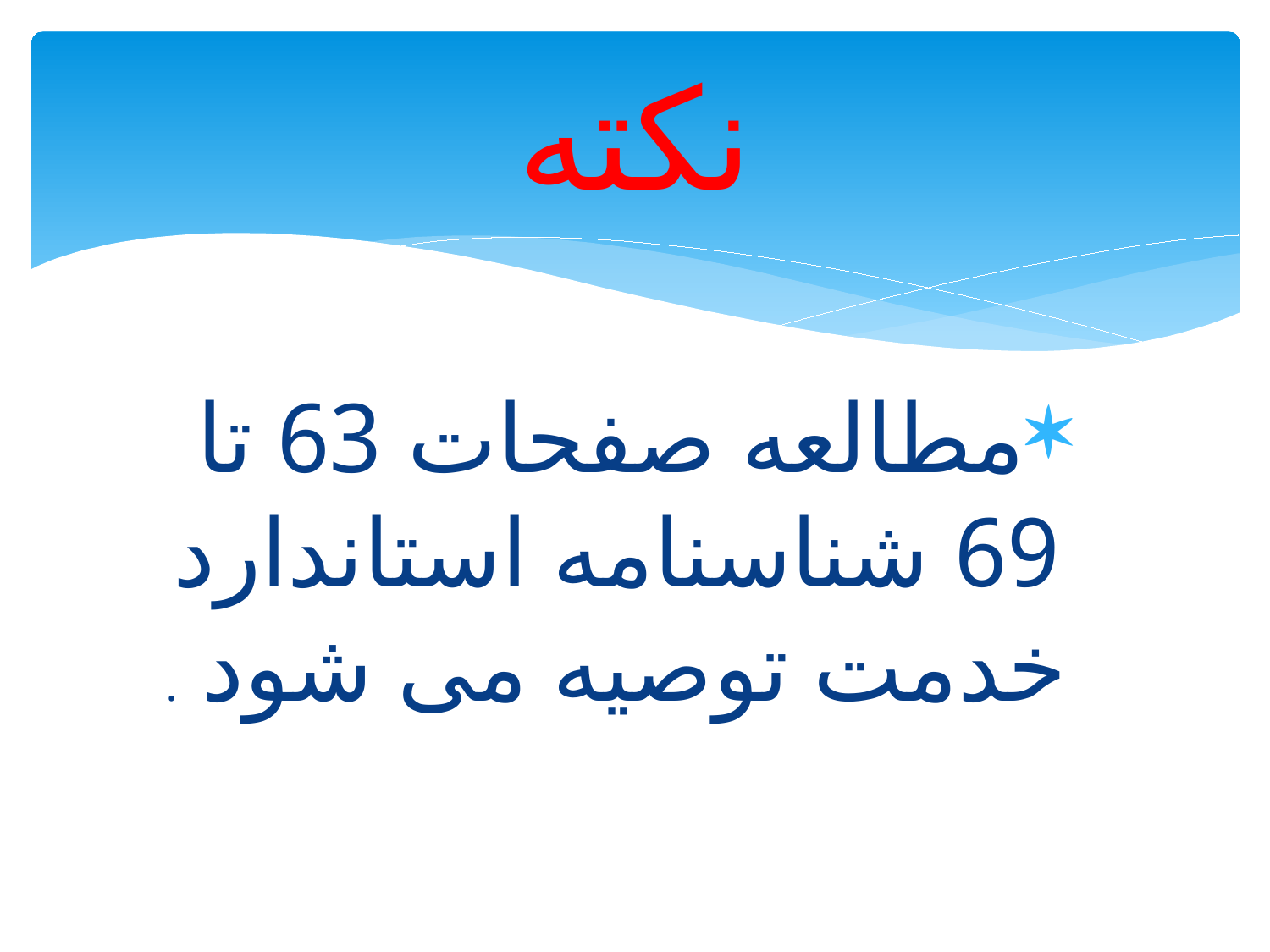

# نکته
مطالعه صفحات 63 تا 69 شناسنامه استاندارد خدمت توصیه می شود .